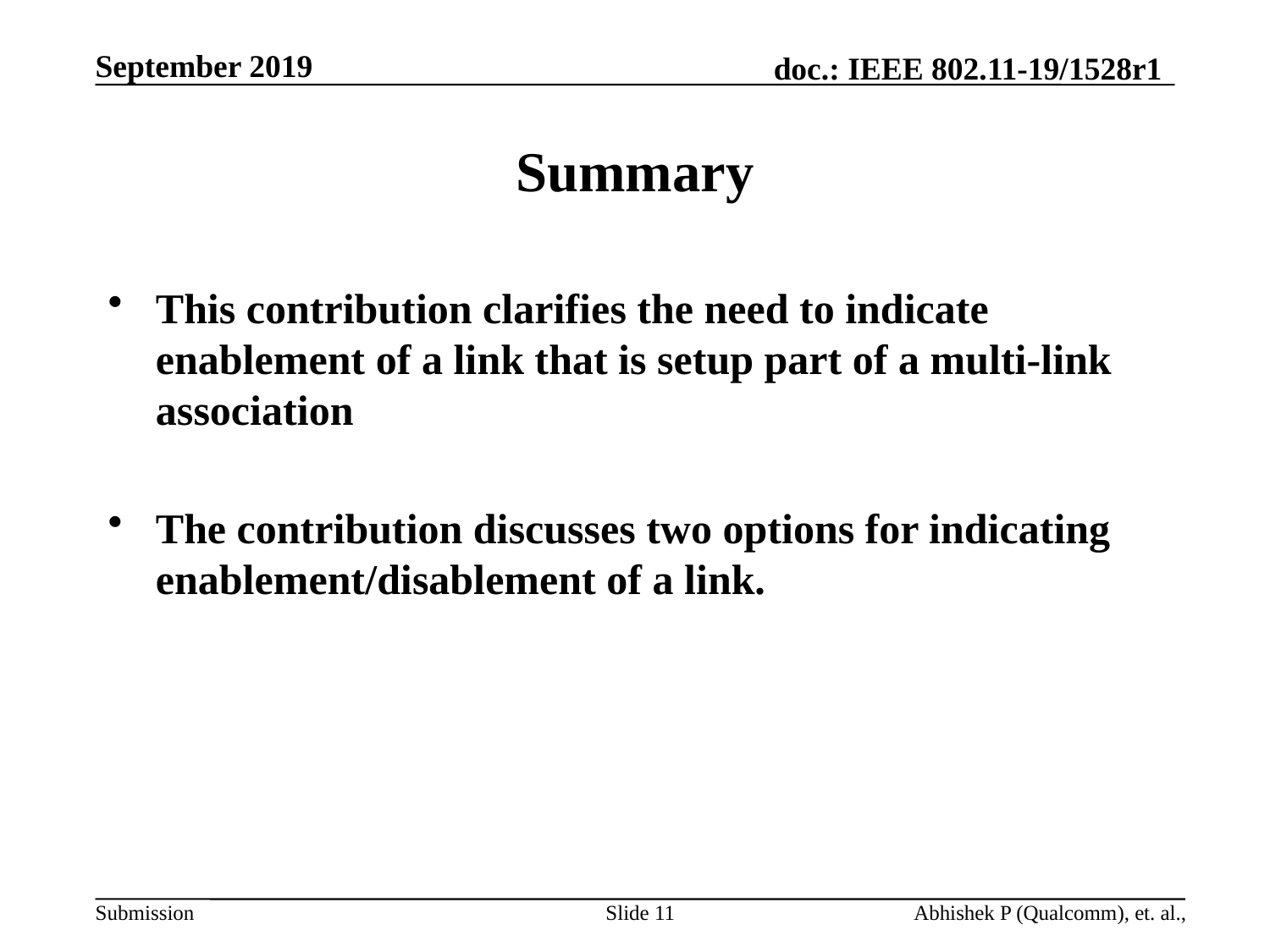

# Summary
This contribution clarifies the need to indicate enablement of a link that is setup part of a multi-link association

The contribution discusses two options for indicating enablement/disablement of a link.
Slide 11
Abhishek P (Qualcomm), et. al.,